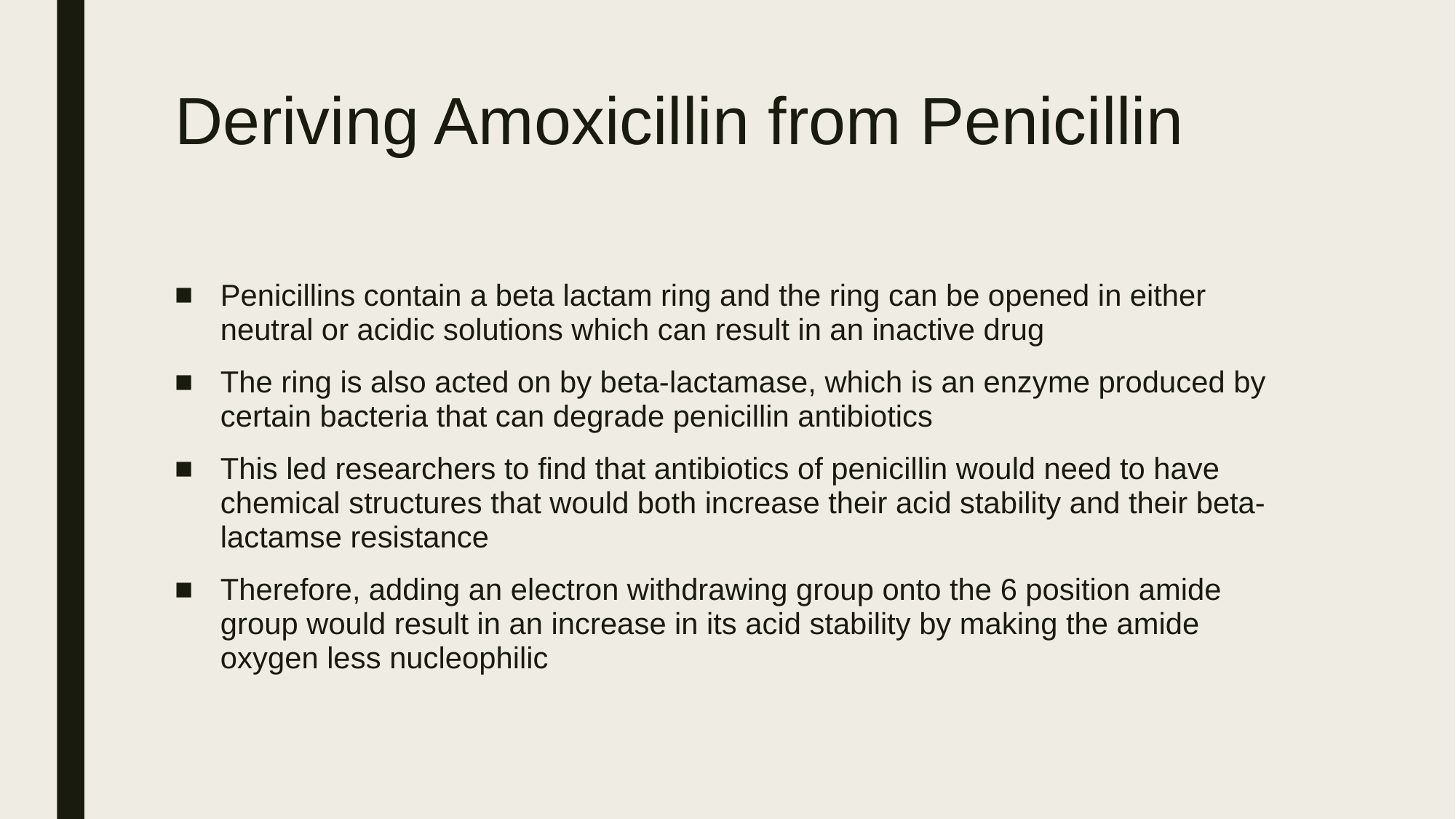

# Deriving Amoxicillin from Penicillin
Penicillins contain a beta lactam ring and the ring can be opened in either neutral or acidic solutions which can result in an inactive drug
The ring is also acted on by beta-lactamase, which is an enzyme produced by certain bacteria that can degrade penicillin antibiotics
This led researchers to find that antibiotics of penicillin would need to have chemical structures that would both increase their acid stability and their beta-lactamse resistance
Therefore, adding an electron withdrawing group onto the 6 position amide group would result in an increase in its acid stability by making the amide oxygen less nucleophilic